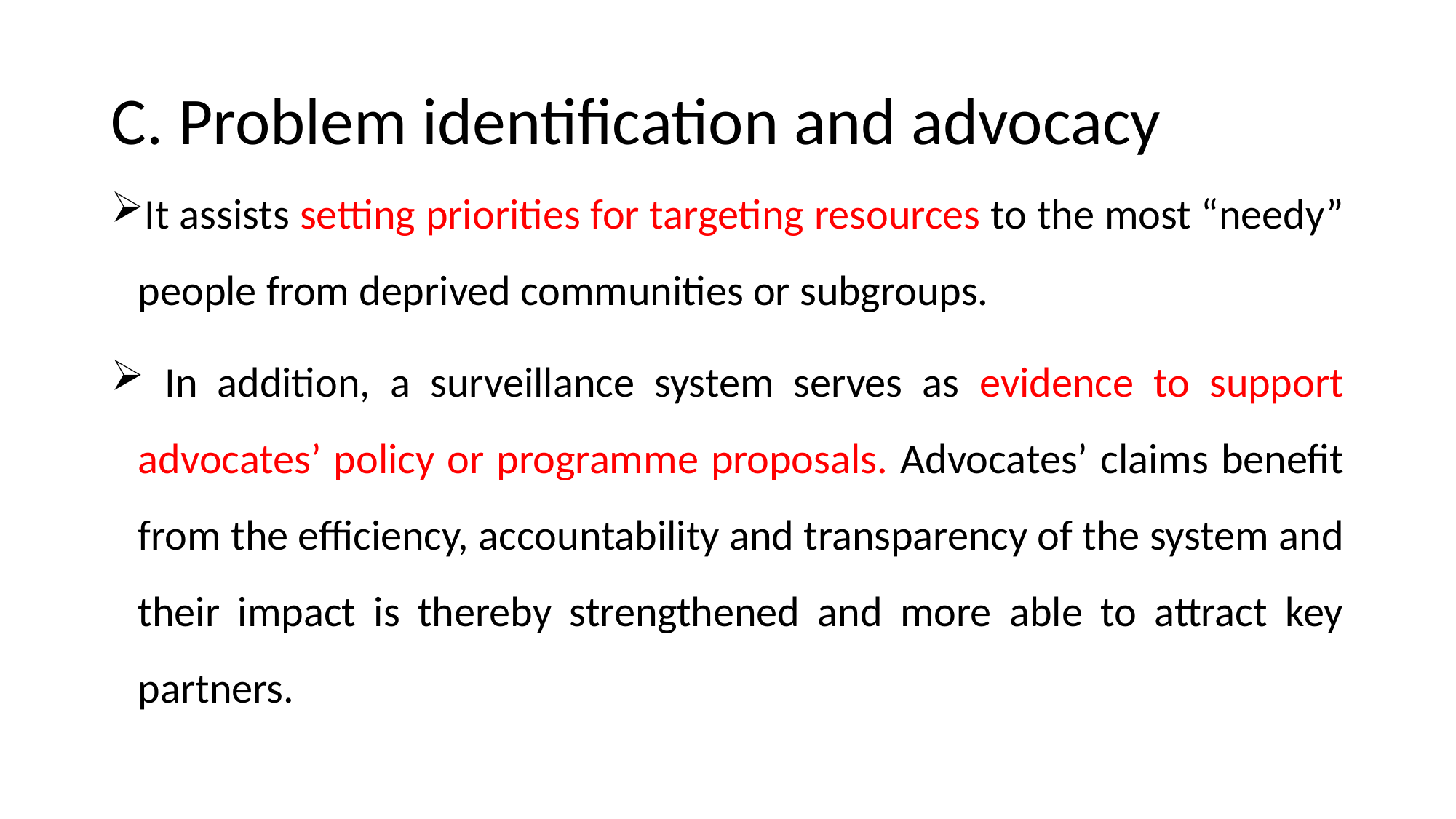

# C. Problem identification and advocacy
It assists setting priorities for targeting resources to the most “needy” people from deprived communities or subgroups.
 In addition, a surveillance system serves as evidence to support advocates’ policy or programme proposals. Advocates’ claims benefit from the efficiency, accountability and transparency of the system and their impact is thereby strengthened and more able to attract key partners.